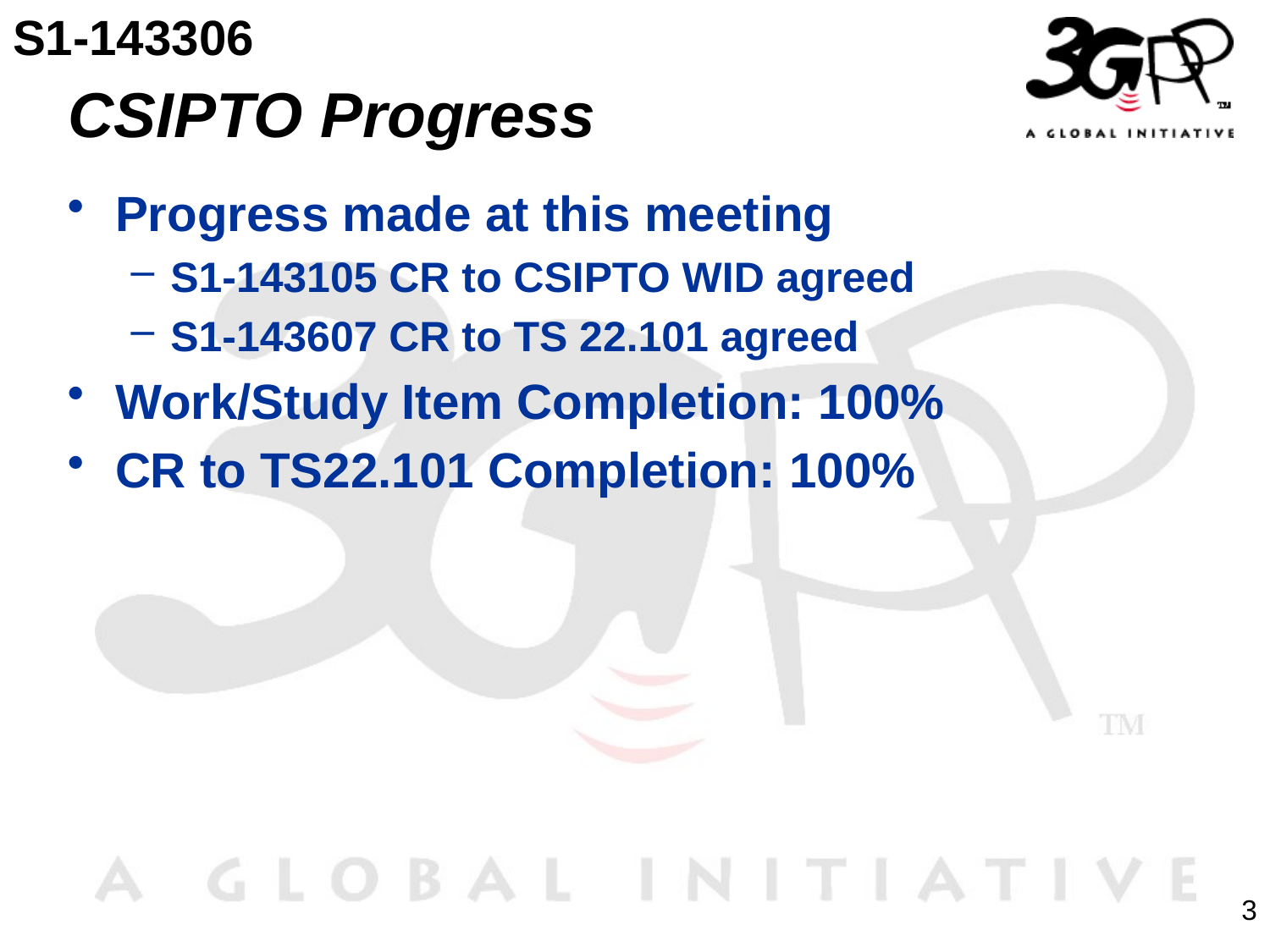

S1-143306
# CSIPTO Progress
Progress made at this meeting
S1-143105 CR to CSIPTO WID agreed
S1-143607 CR to TS 22.101 agreed
Work/Study Item Completion: 100%
CR to TS22.101 Completion: 100%
3